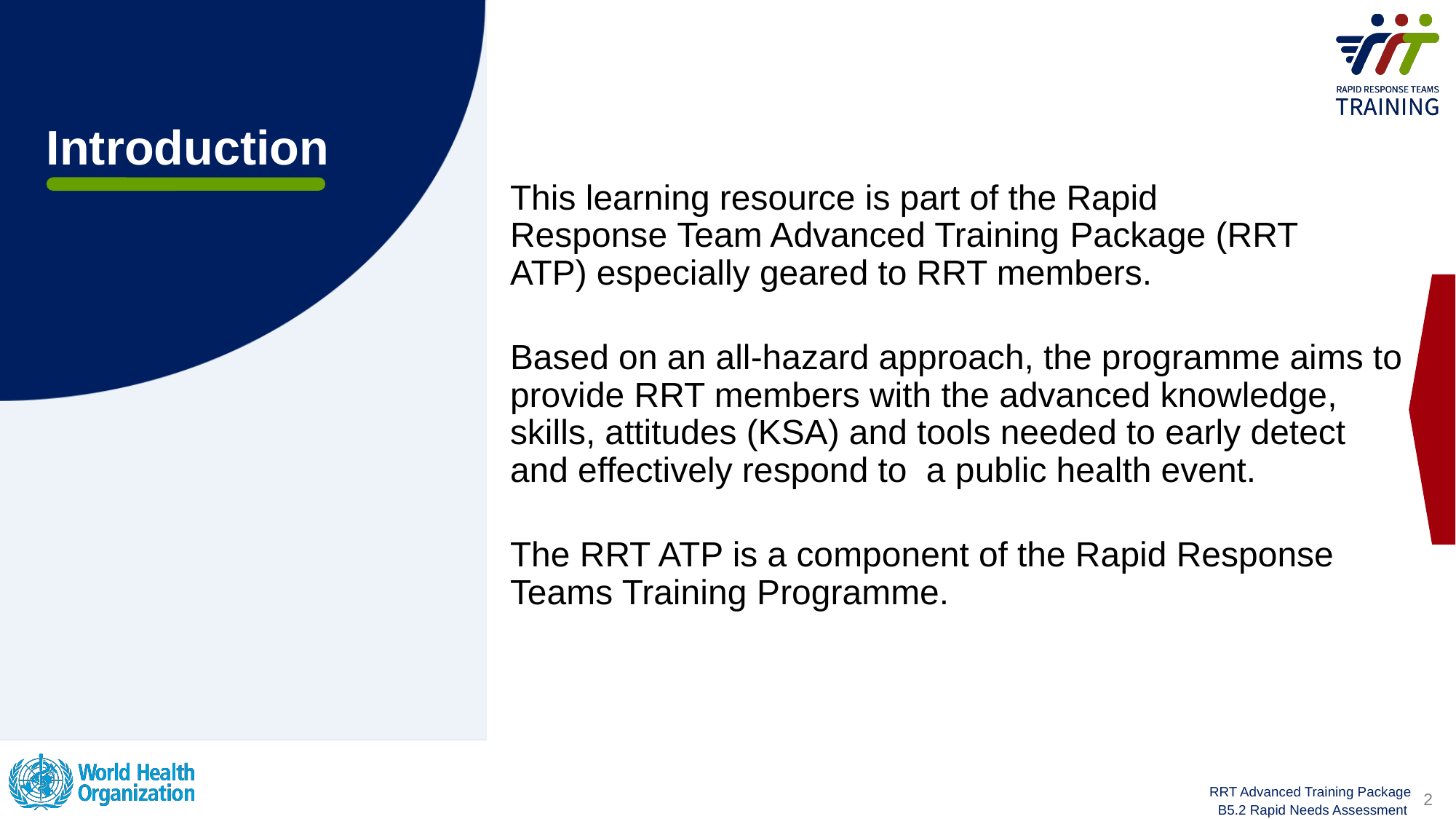

# Introduction
This learning resource is part of the Rapid Response Team Advanced Training Package (RRT ATP) especially geared to RRT members.

Based on an all-hazard approach, the programme aims to provide RRT members with the advanced knowledge, skills, attitudes (KSA) and tools needed to early detect and effectively respond to  a public health event.

The RRT ATP is a component of the Rapid Response Teams Training Programme.